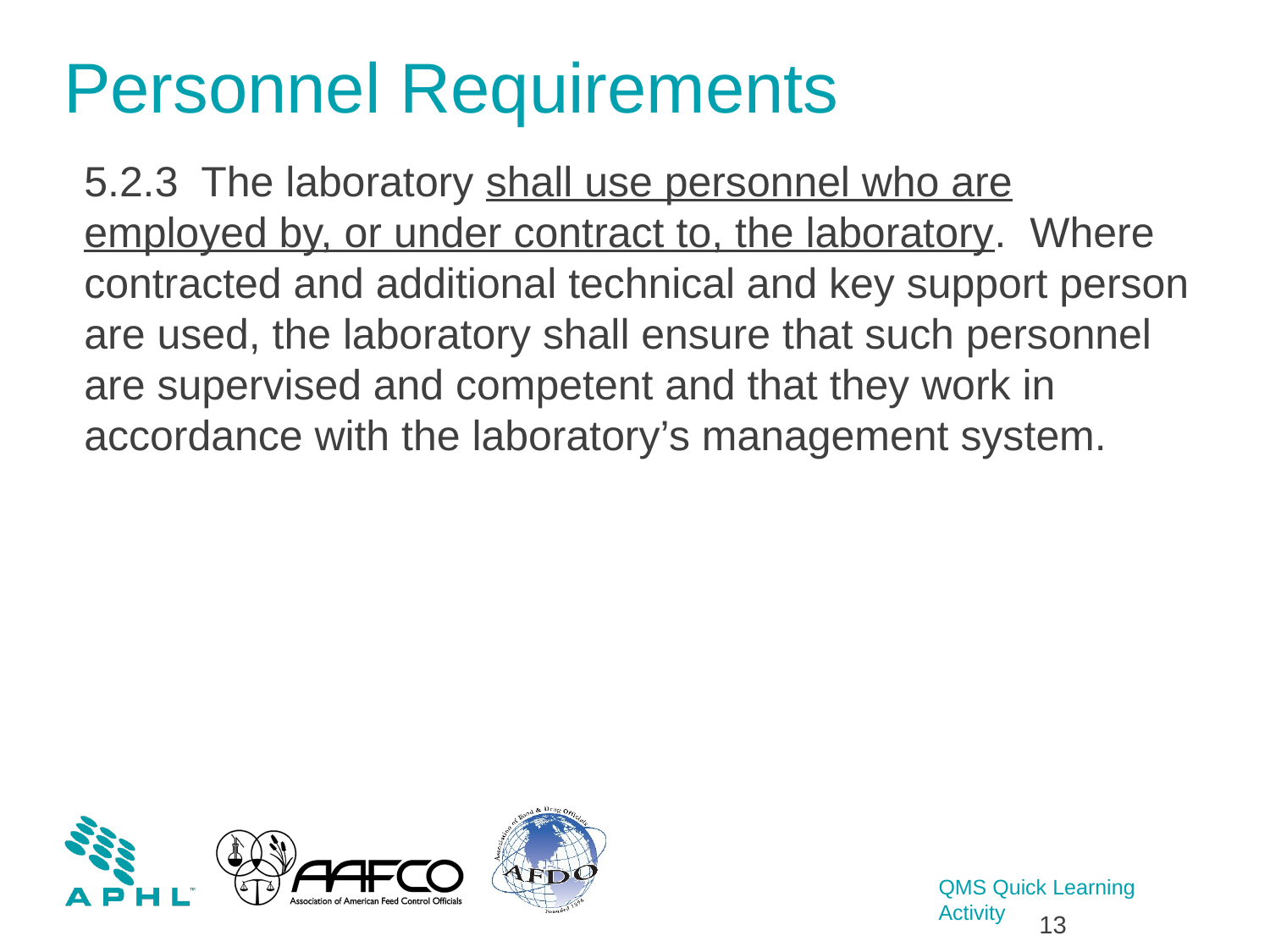

# Personnel Requirements
5.2.3  The laboratory shall use personnel who are employed by, or under contract to, the laboratory.  Where contracted and additional technical and key support person are used, the laboratory shall ensure that such personnel are supervised and competent and that they work in accordance with the laboratory’s management system.